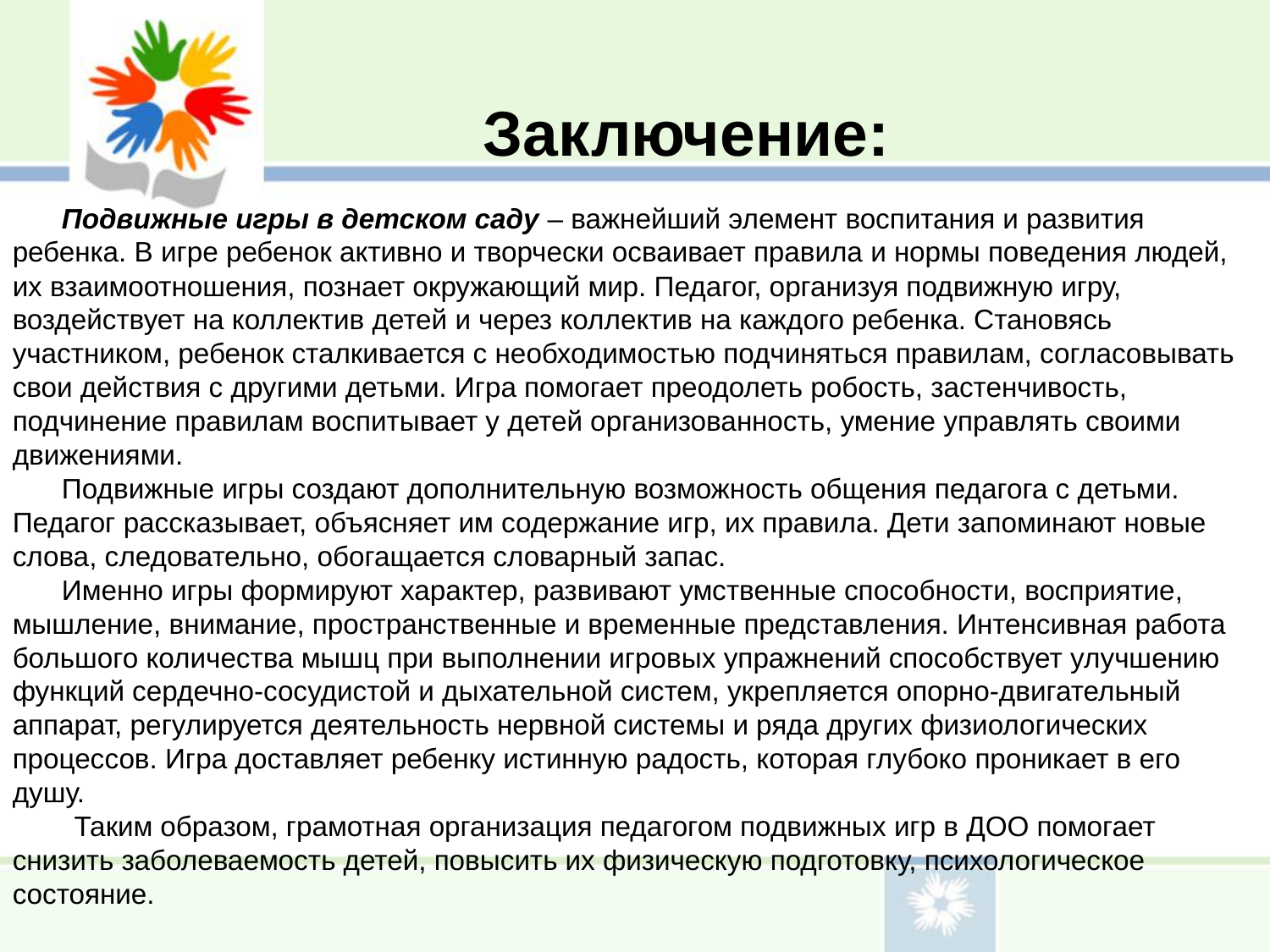

Заключение:

Подвижные игры в детском саду – важнейший элемент воспитания и развития ребенка. В игре ребенок активно и творчески осваивает правила и нормы поведения людей, их взаимоотношения, познает окружающий мир. Педагог, организуя подвижную игру, воздействует на коллектив детей и через коллектив на каждого ребенка. Становясь участником, ребенок сталкивается с необходимостью подчиняться правилам, согласовывать свои действия с другими детьми. Игра помогает преодолеть робость, застенчивость, подчинение правилам воспитывает у детей организованность, умение управлять своими движениями.
Подвижные игры создают дополнительную возможность общения педагога с детьми. Педагог рассказывает, объясняет им содержание игр, их правила. Дети запоминают новые слова, следовательно, обогащается словарный запас.
Именно игры формируют характер, развивают умственные способности, восприятие, мышление, внимание, пространственные и временные представления. Интенсивная работа большого количества мышц при выполнении игровых упражнений способствует улучшению функций сердечно-сосудистой и дыхательной систем, укрепляется опорно-двигательный аппарат, регулируется деятельность нервной системы и ряда других физиологических процессов. Игра доставляет ребенку истинную радость, которая глубоко проникает в его душу.
Таким образом, грамотная организация педагогом подвижных игр в ДОО помогает снизить заболеваемость детей, повысить их физическую подготовку, психологическое состояние.